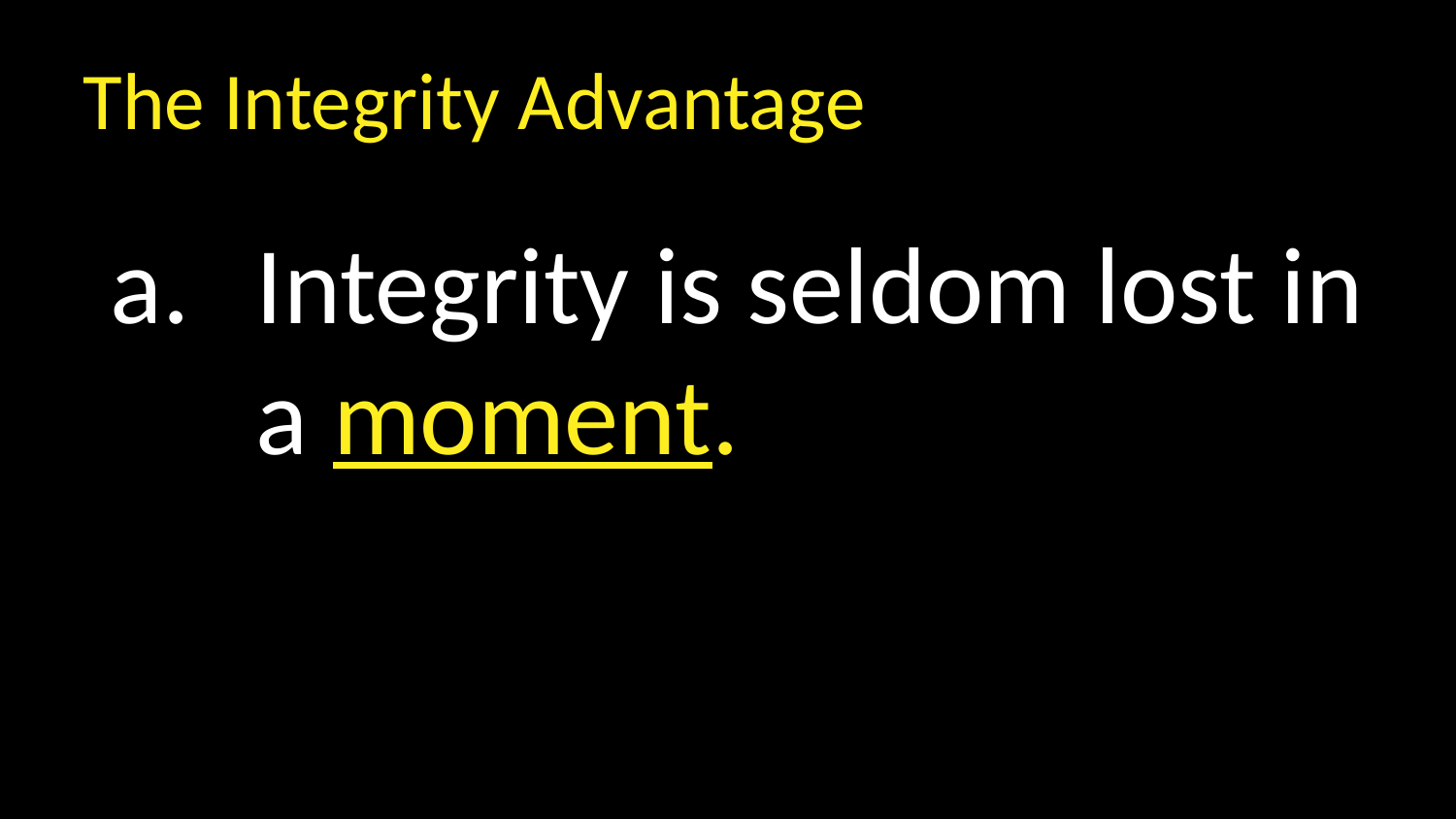

The Integrity Advantage
Integrity is seldom lost in a moment.